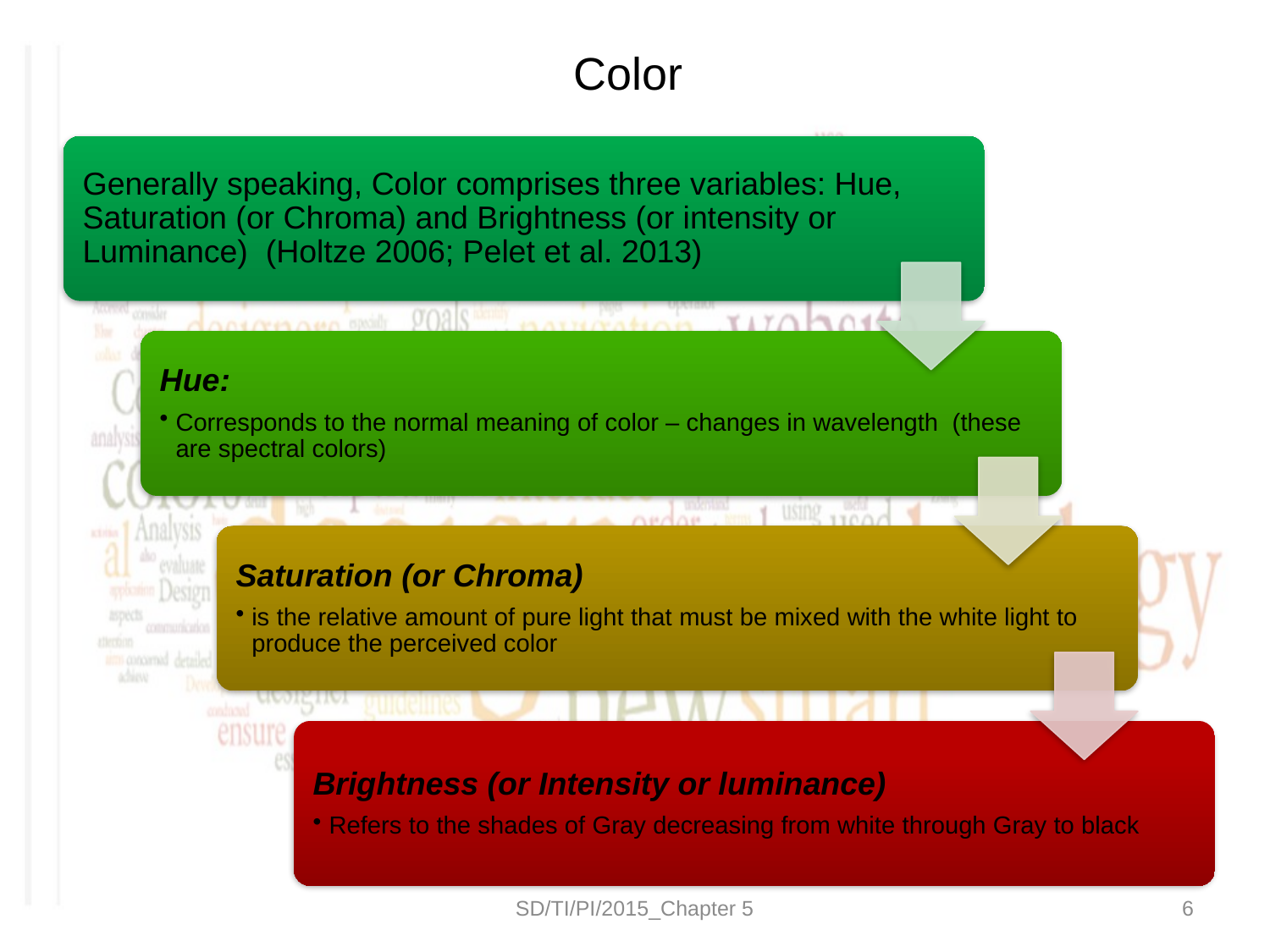

# Color
Generally speaking, Color comprises three variables: Hue, Saturation (or Chroma) and Brightness (or intensity or Luminance)  (Holtze 2006; Pelet et al. 2013)
Hue:
Corresponds to the normal meaning of color – changes in wavelength  (these are spectral colors)
Saturation (or Chroma)
is the relative amount of pure light that must be mixed with the white light to produce the perceived color
Brightness (or Intensity or luminance)
Refers to the shades of Gray decreasing from white through Gray to black

SD/TI/PI/2015_Chapter 5
6